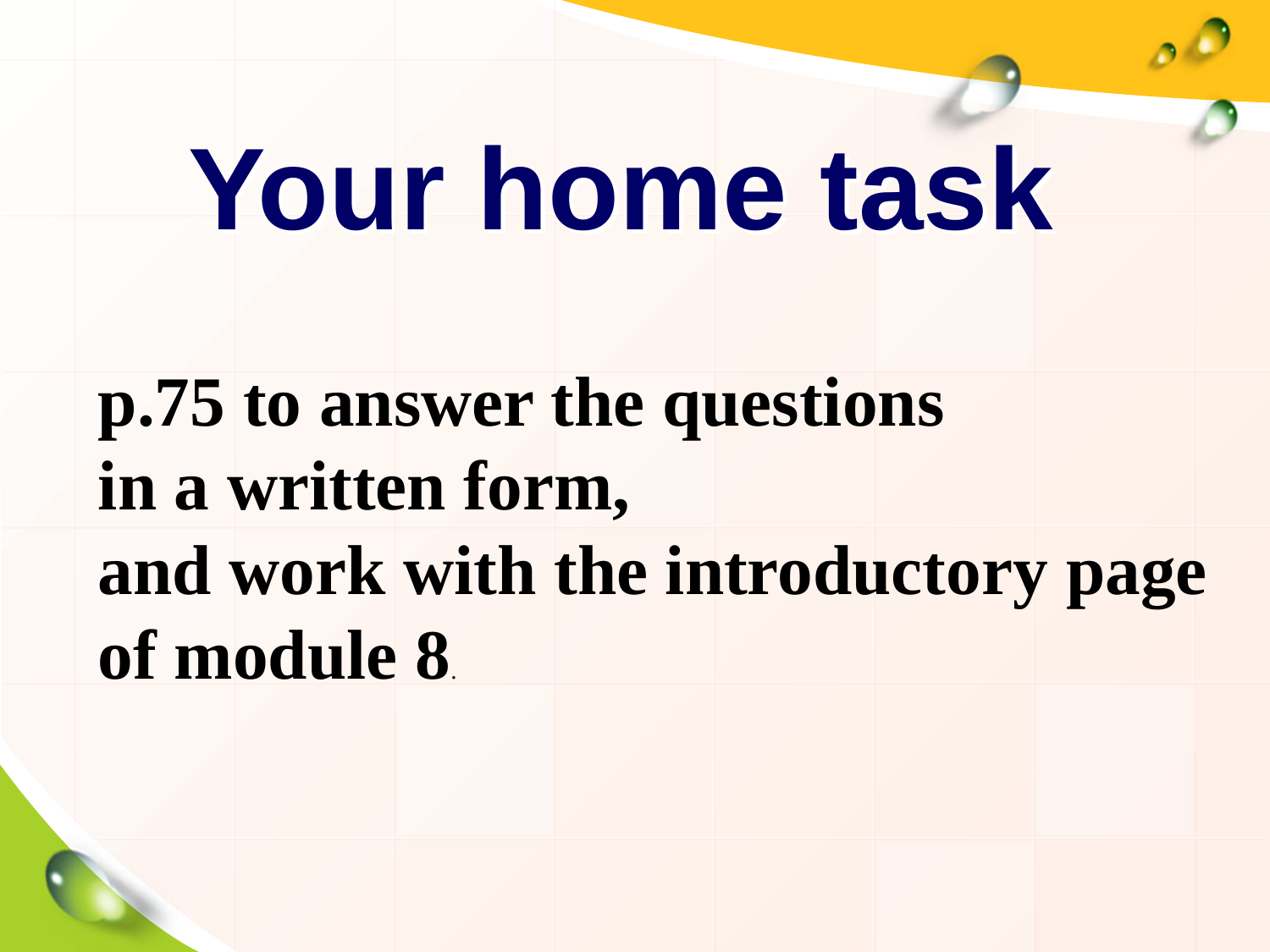

# Your home task
p.75 to answer the questions
in a written form,
and work with the introductory page
of module 8.